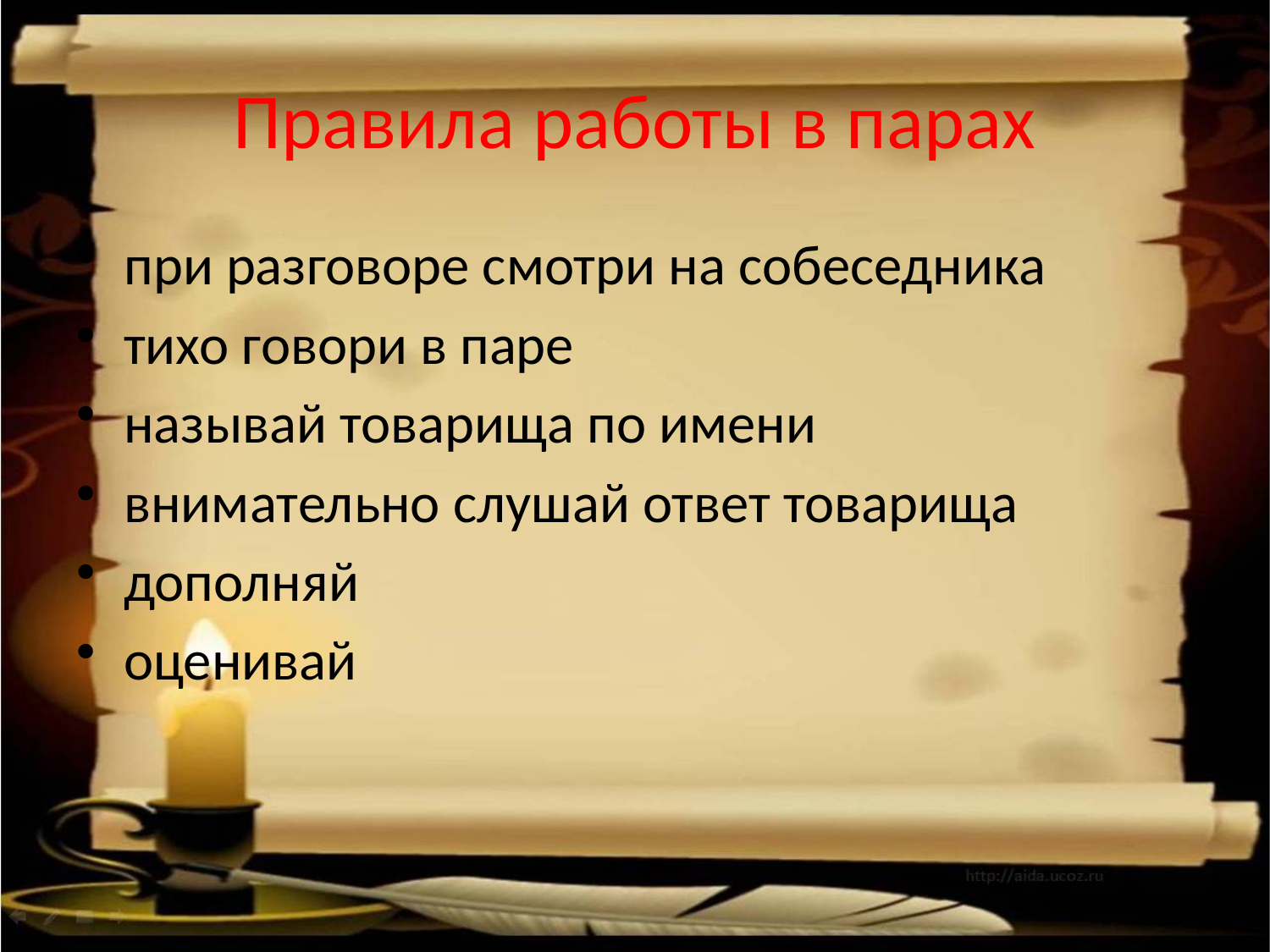

# Правила работы в парах
при разговоре смотри на собеседника
тихо говори в паре
называй товарища по имени
внимательно слушай ответ товарища
дополняй
оценивай